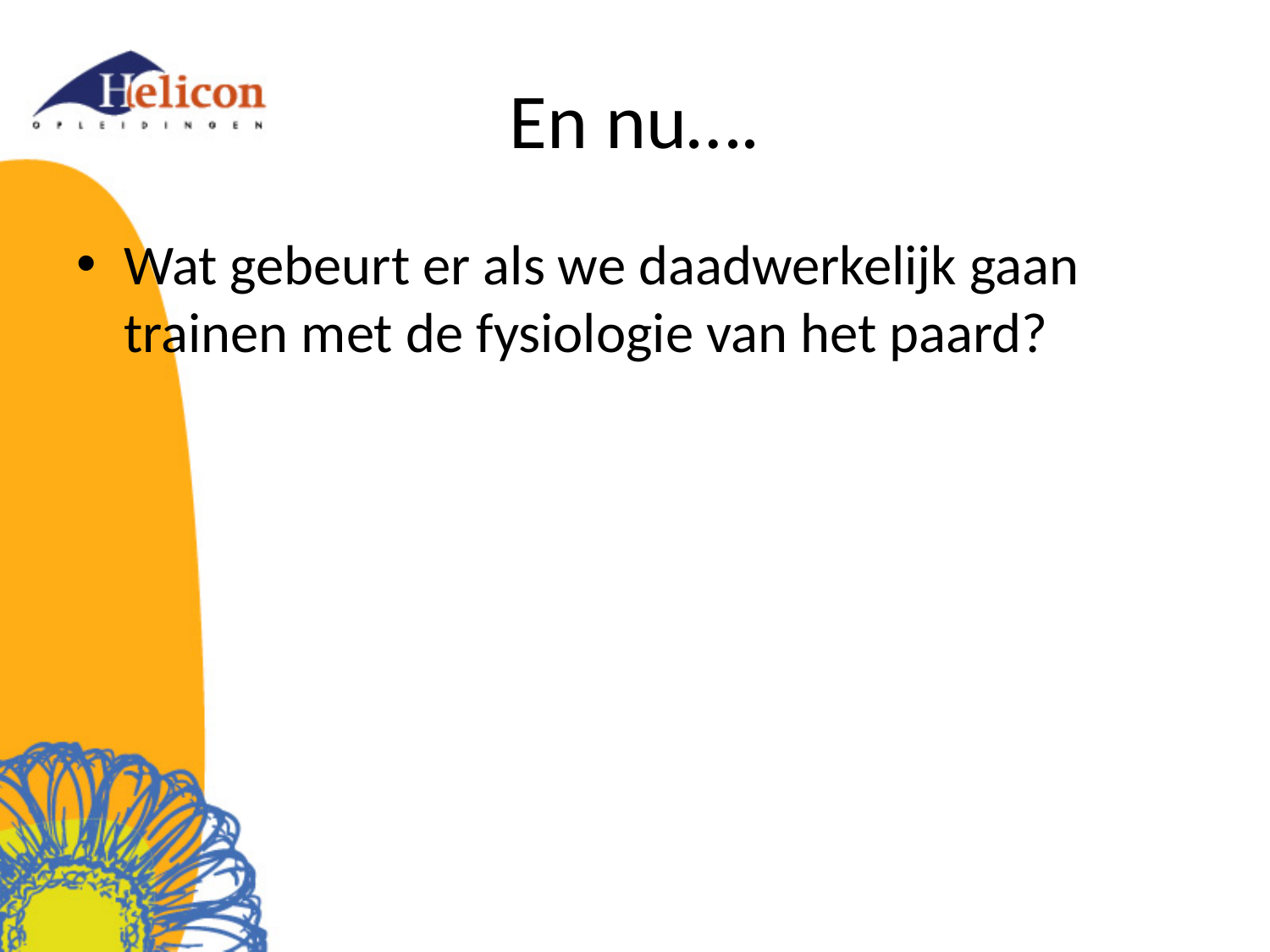

# En nu….
Wat gebeurt er als we daadwerkelijk gaan trainen met de fysiologie van het paard?